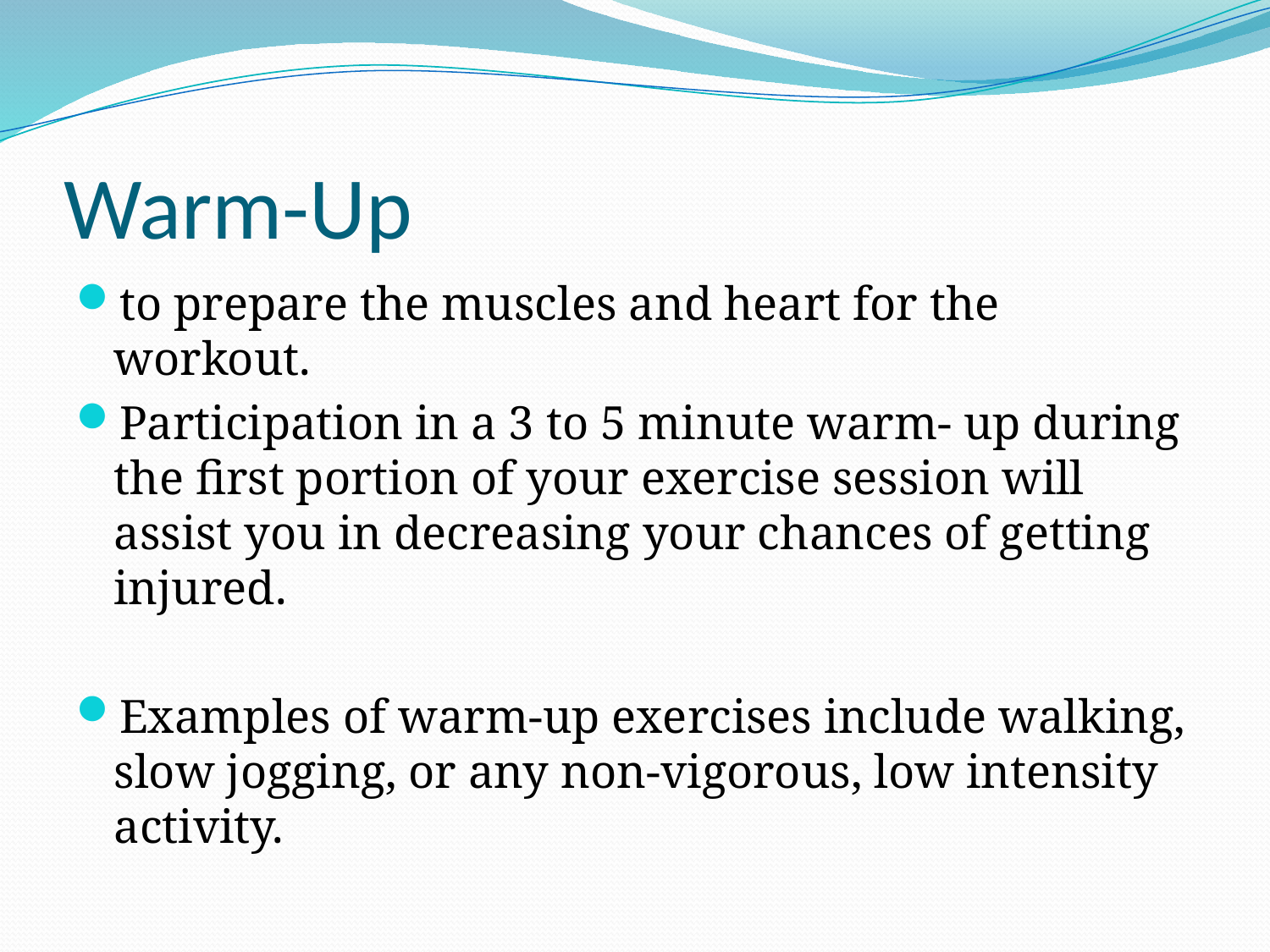

# Warm-Up
to prepare the muscles and heart for the workout.
Participation in a 3 to 5 minute warm- up during the first portion of your exercise session will assist you in decreasing your chances of getting injured.

Examples of warm-up exercises include walking, slow jogging, or any non-vigorous, low intensity activity.